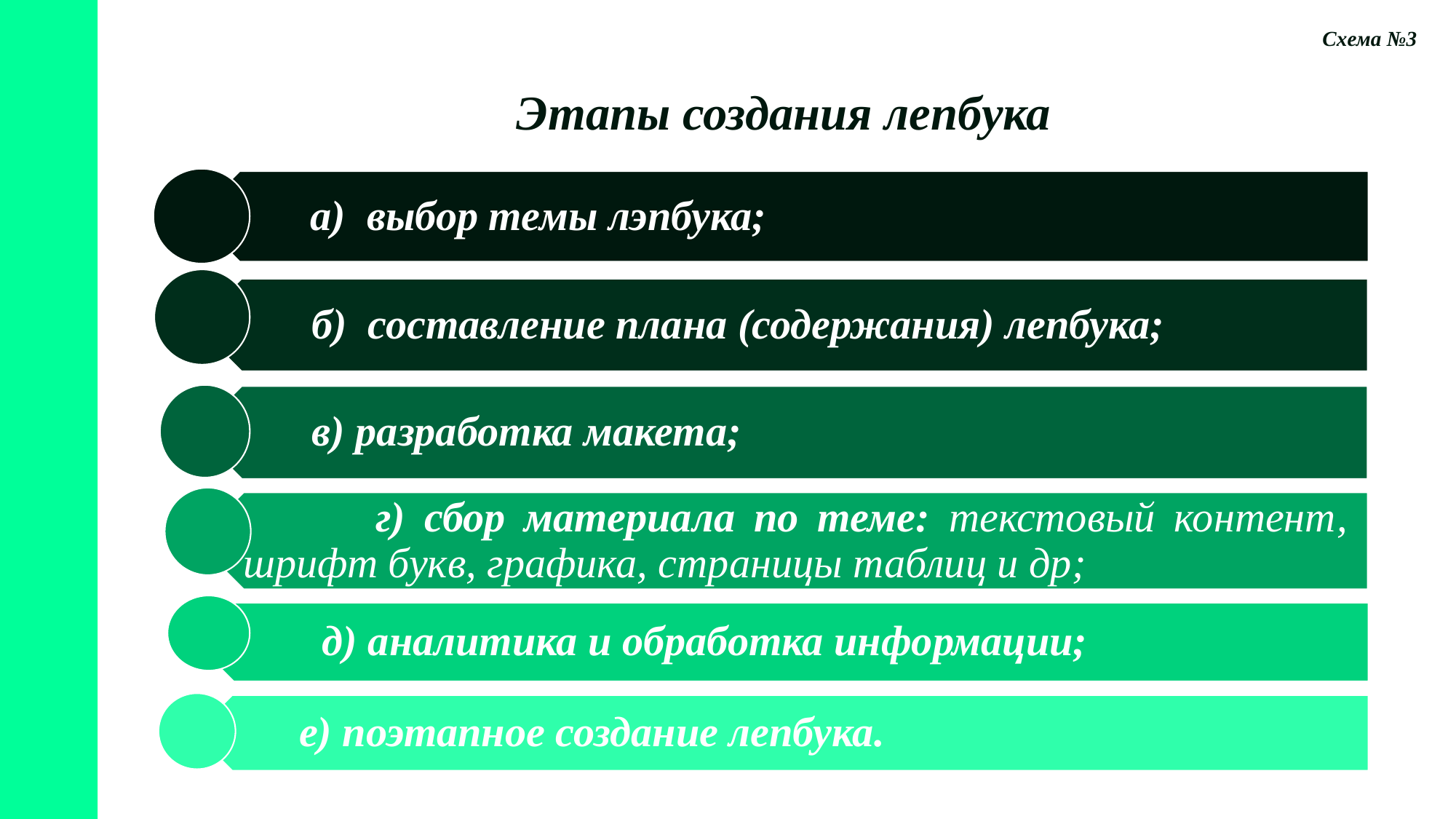

Схема №3
Этапы создания лепбука
          а)  выбор темы лэпбука;
          б)  составление плана (содержания) лепбука;
          в) разработка макета;
       г) сбор материала по теме: текстовый контент, шрифт букв, графика, страницы таблиц и др;
        д) аналитика и обработка информации;
         е) поэтапное создание лепбука.